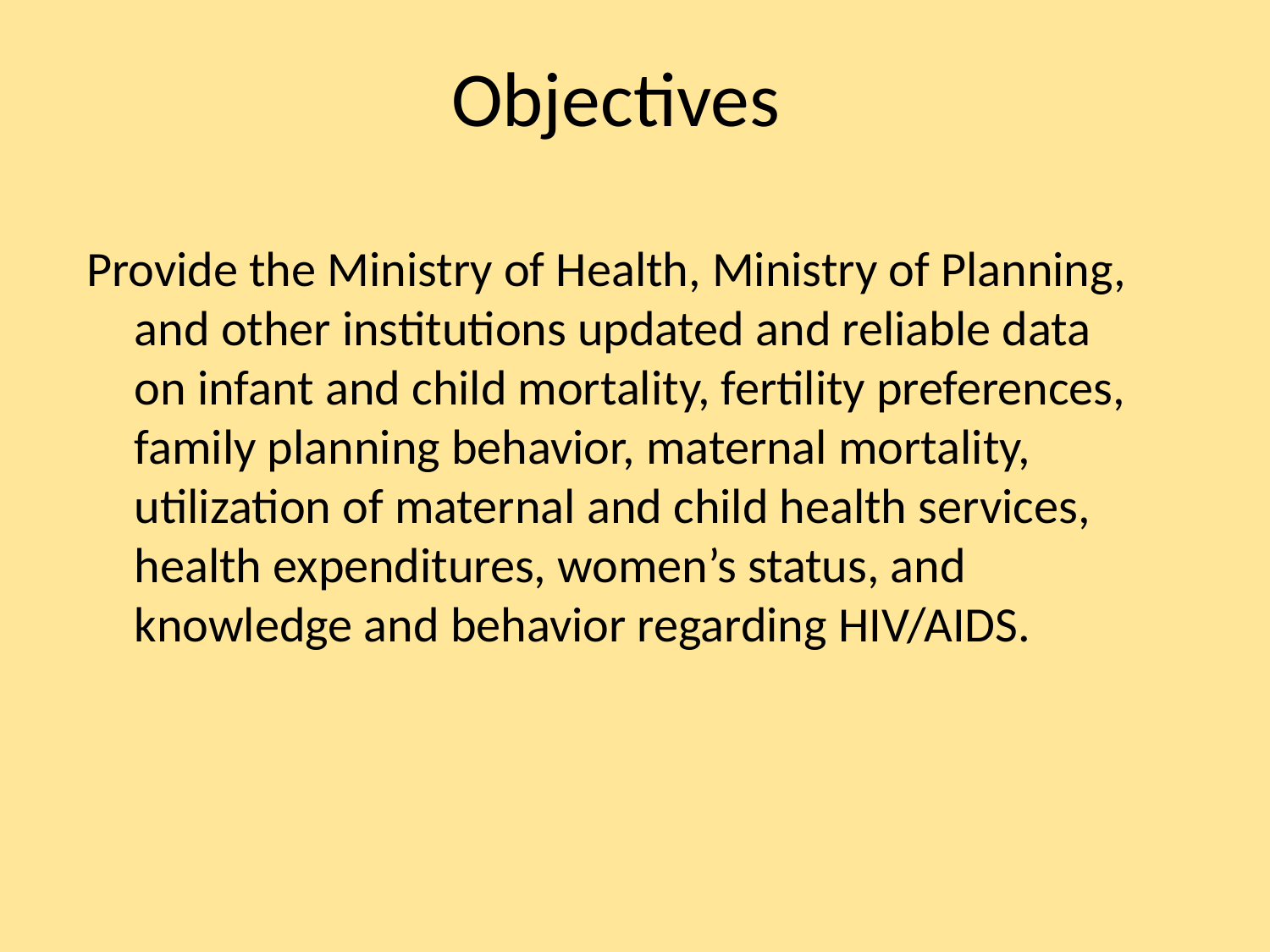

Objectives
Provide the Ministry of Health, Ministry of Planning, and other institutions updated and reliable data on infant and child mortality, fertility preferences, family planning behavior, maternal mortality, utilization of maternal and child health services, health expenditures, women’s status, and knowledge and behavior regarding HIV/AIDS.